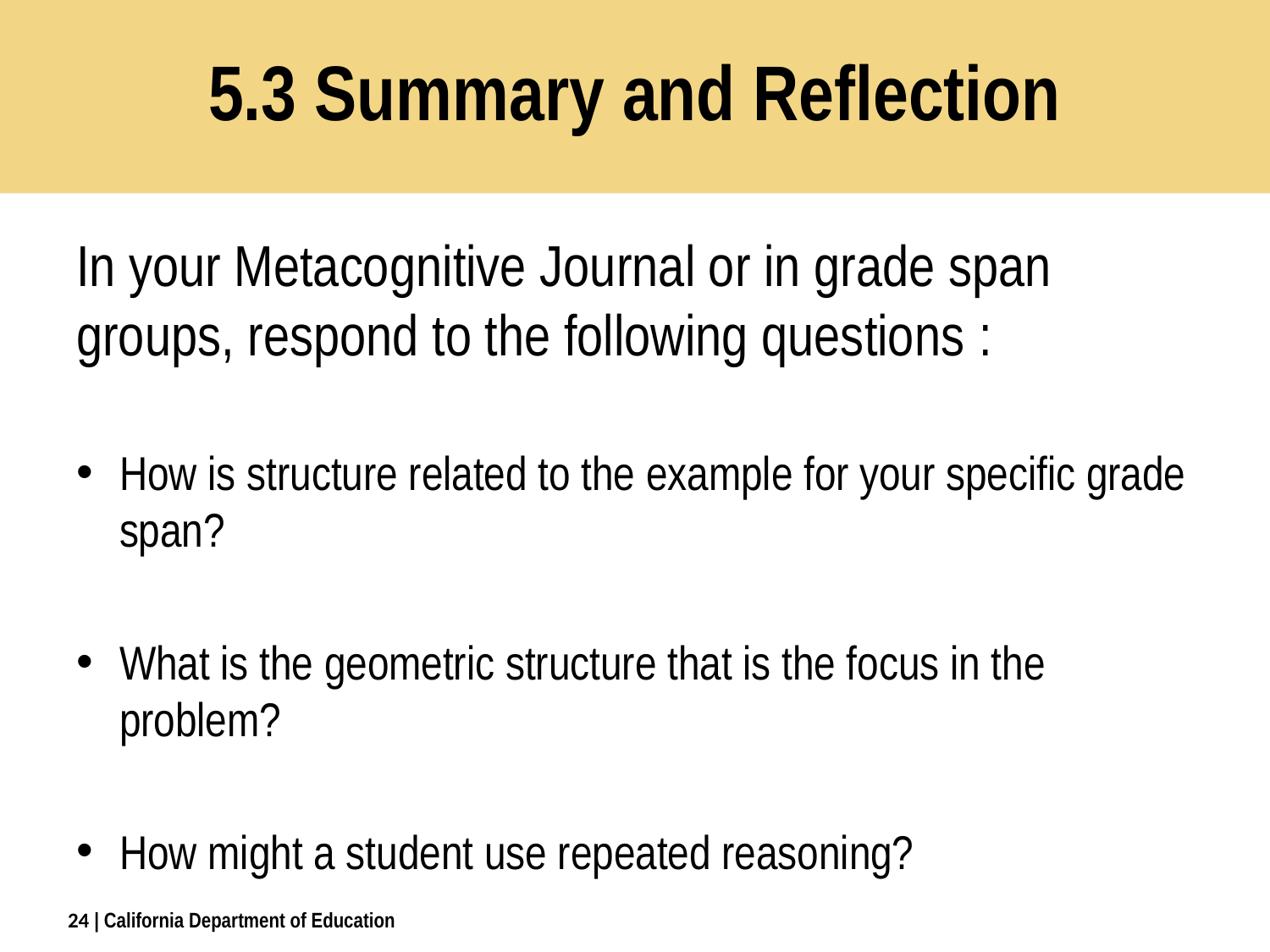

# 5.3 Summary and Reflection
In your Metacognitive Journal or in grade span groups, respond to the following questions :

How is structure related to the example for your specific grade span?

What is the geometric structure that is the focus in the problem?

How might a student use repeated reasoning?

24
| California Department of Education